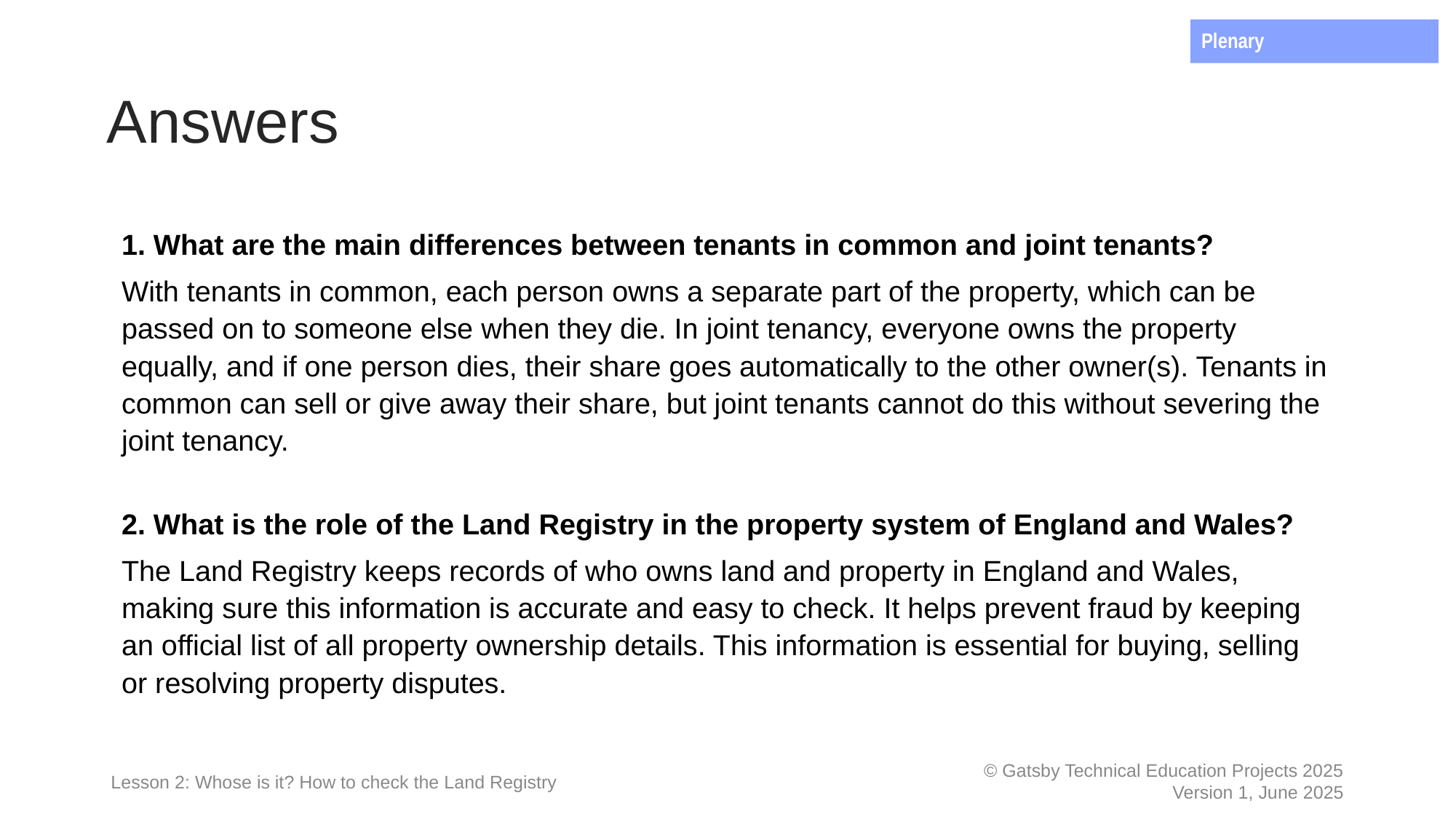

Plenary
# Answers
1. What are the main differences between tenants in common and joint tenants?
With tenants in common, each person owns a separate part of the property, which can be passed on to someone else when they die. In joint tenancy, everyone owns the property equally, and if one person dies, their share goes automatically to the other owner(s). Tenants in common can sell or give away their share, but joint tenants cannot do this without severing the joint tenancy.
2. What is the role of the Land Registry in the property system of England and Wales?
The Land Registry keeps records of who owns land and property in England and Wales, making sure this information is accurate and easy to check. It helps prevent fraud by keeping an official list of all property ownership details. This information is essential for buying, selling or resolving property disputes.

Lesson 2: Whose is it? How to check the Land Registry